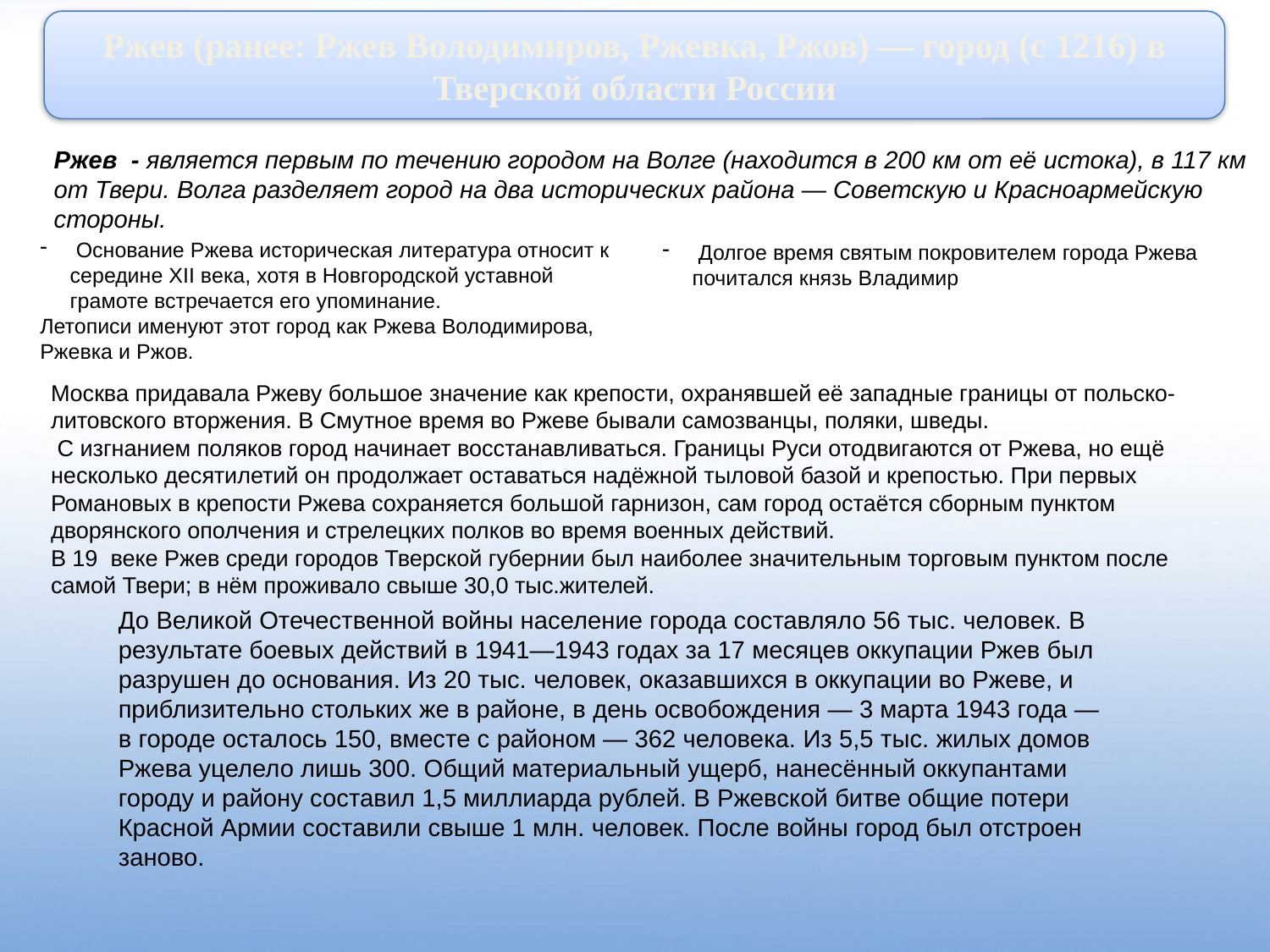

Ржев (ранее: Ржев Володимиров, Ржевка, Ржов) — город (с 1216) в Тверской области России
Ржев  - является первым по течению городом на Волге (находится в 200 км от её истока), в 117 км от Твери. Волга разделяет город на два исторических района — Советскую и Красноармейскую стороны.
 Основание Ржева историческая литература относит к середине XII века, хотя в Новгородской уставной грамоте встречается его упоминание.
Летописи именуют этот город как Ржева Володимирова, Ржевка и Ржов.
 Долгое время святым покровителем города Ржева почитался князь Владимир
Москва придавала Ржеву большое значение как крепости, охранявшей её западные границы от польско-литовского вторжения. В Смутное время во Ржеве бывали самозванцы, поляки, шведы.
 С изгнанием поляков город начинает восстанавливаться. Границы Руси отодвигаются от Ржева, но ещё несколько десятилетий он продолжает оставаться надёжной тыловой базой и крепостью. При первых Романовых в крепости Ржева сохраняется большой гарнизон, сам город остаётся сборным пунктом дворянского ополчения и стрелецких полков во время военных действий.
В 19  веке Ржев среди городов Тверской губернии был наиболее значительным торговым пунктом после самой Твери; в нём проживало свыше 30,0 тыс.жителей.
До Великой Отечественной войны население города составляло 56 тыс. человек. В результате боевых действий в 1941—1943 годах за 17 месяцев оккупации Ржев был разрушен до основания. Из 20 тыс. человек, оказавшихся в оккупации во Ржеве, и приблизительно стольких же в районе, в день освобождения — 3 марта 1943 года — в городе осталось 150, вместе с районом — 362 человека. Из 5,5 тыс. жилых домов Ржева уцелело лишь 300. Общий материальный ущерб, нанесённый оккупантами городу и району составил 1,5 миллиарда рублей. В Ржевской битве общие потери Красной Армии составили свыше 1 млн. человек. После войны город был отстроен заново.